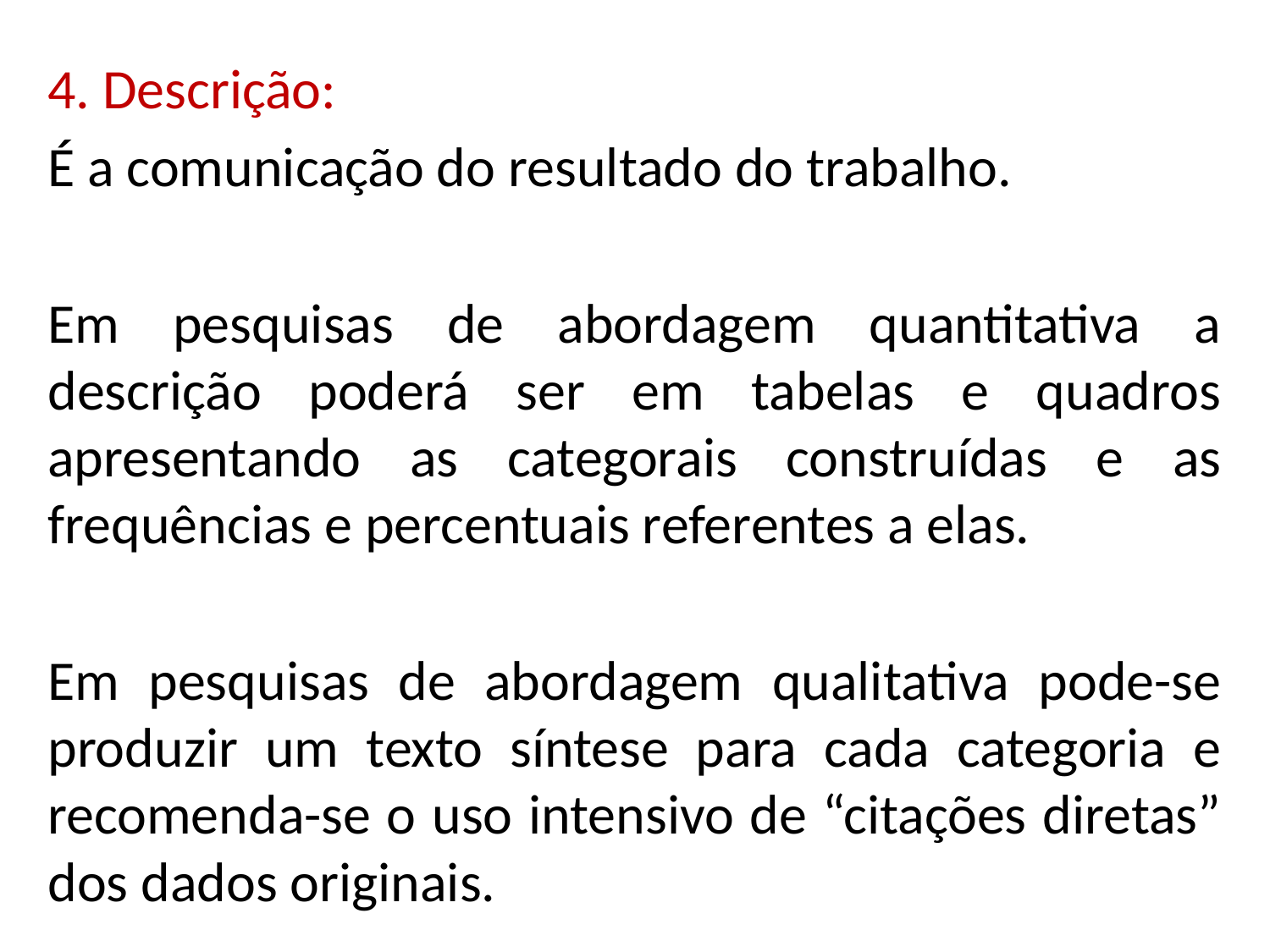

4. Descrição:
É a comunicação do resultado do trabalho.

Em pesquisas de abordagem quantitativa a descrição poderá ser em tabelas e quadros apresentando as categorais construídas e as frequências e percentuais referentes a elas.

Em pesquisas de abordagem qualitativa pode-se produzir um texto síntese para cada categoria e recomenda-se o uso intensivo de “citações diretas” dos dados originais.